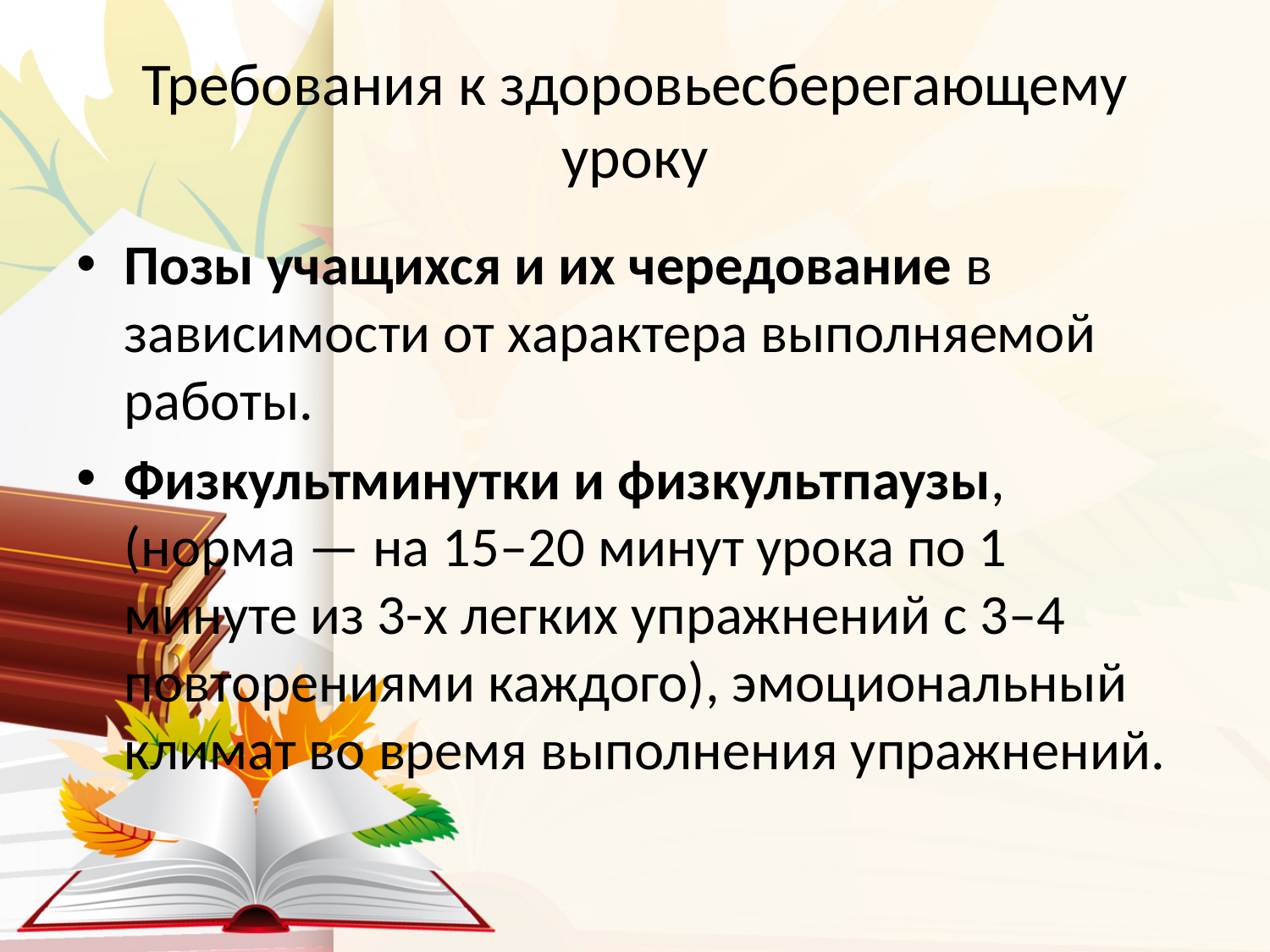

# Требования к здоровьесберегающему уроку
Позы учащихся и их чередование в зависимости от характера выполняемой работы.
Физкультминутки и физкультпаузы, (норма — на 15–20 минут урока по 1 минуте из 3-х легких упражнений с 3–4 повторениями каждого), эмоциональный климат во время выполнения упражнений.